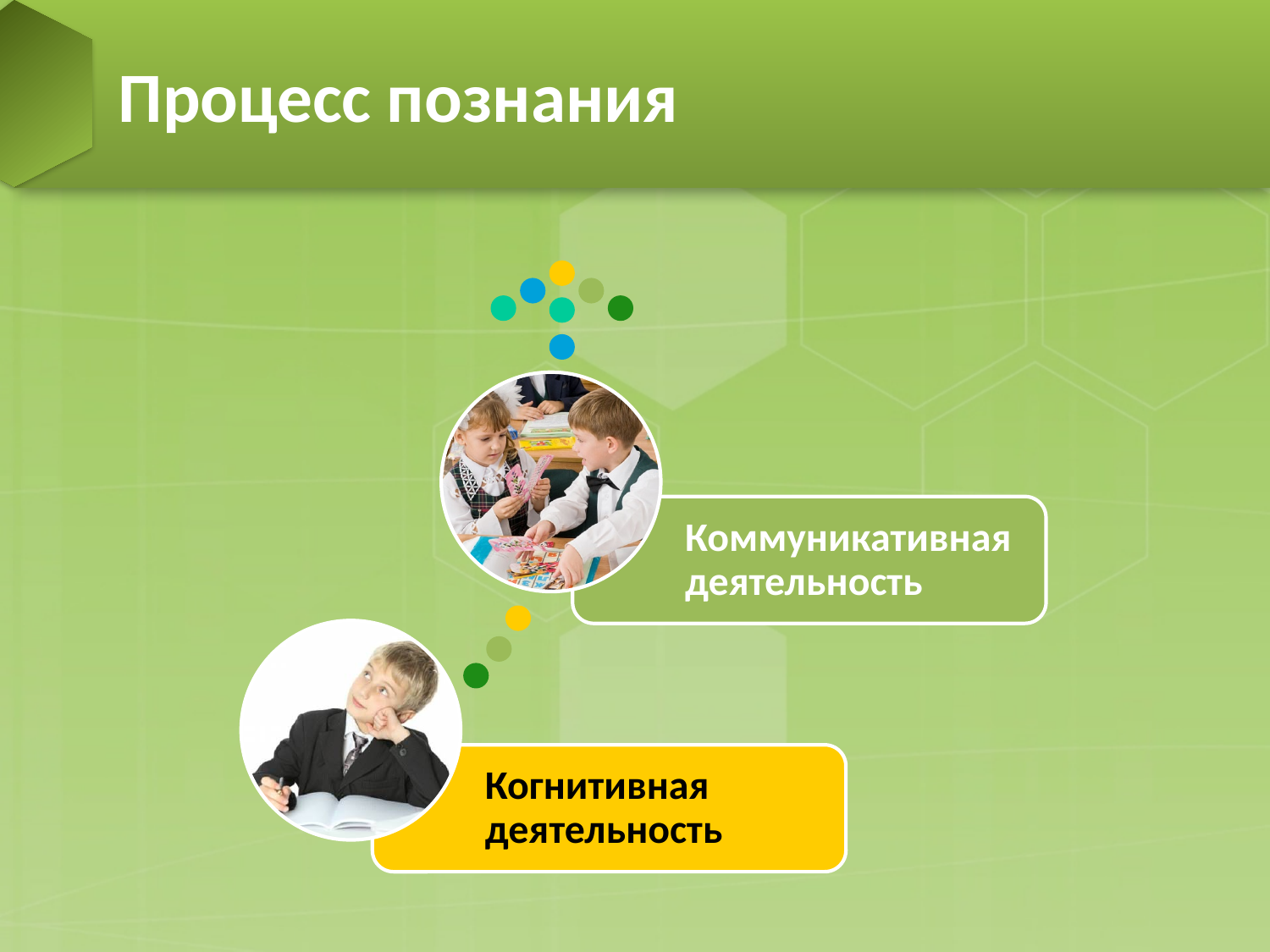

# Процесс познания
Когнитивная деятельность
Коммуникативная деятельность